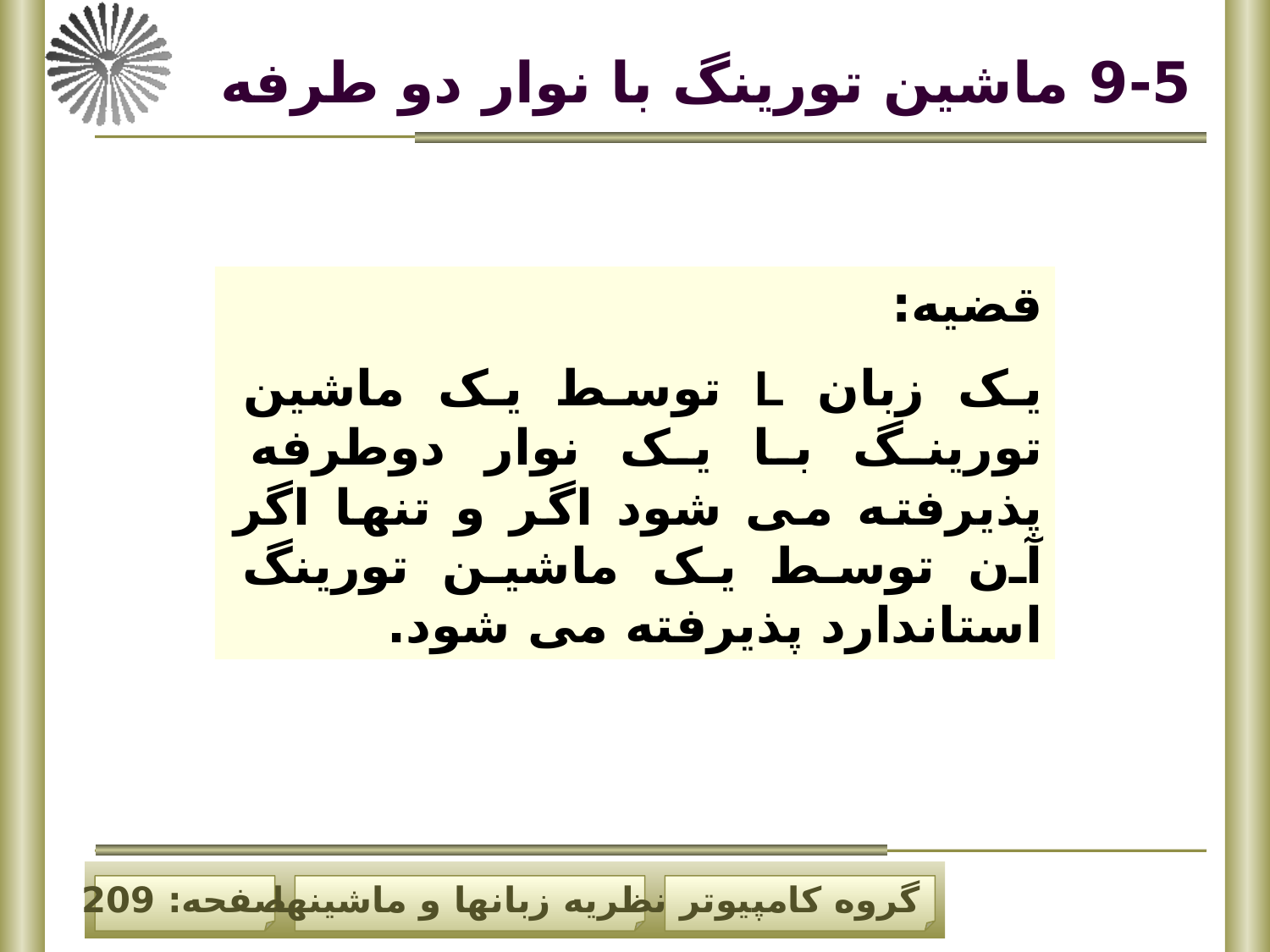

# 9-5 ماشین تورینگ با نوار دو طرفه
قضیه:
یک زبان L توسط یک ماشین تورینگ با یک نوار دوطرفه پذیرفته می شود اگر و تنها اگر آن توسط یک ماشین تورینگ استاندارد پذیرفته می شود.